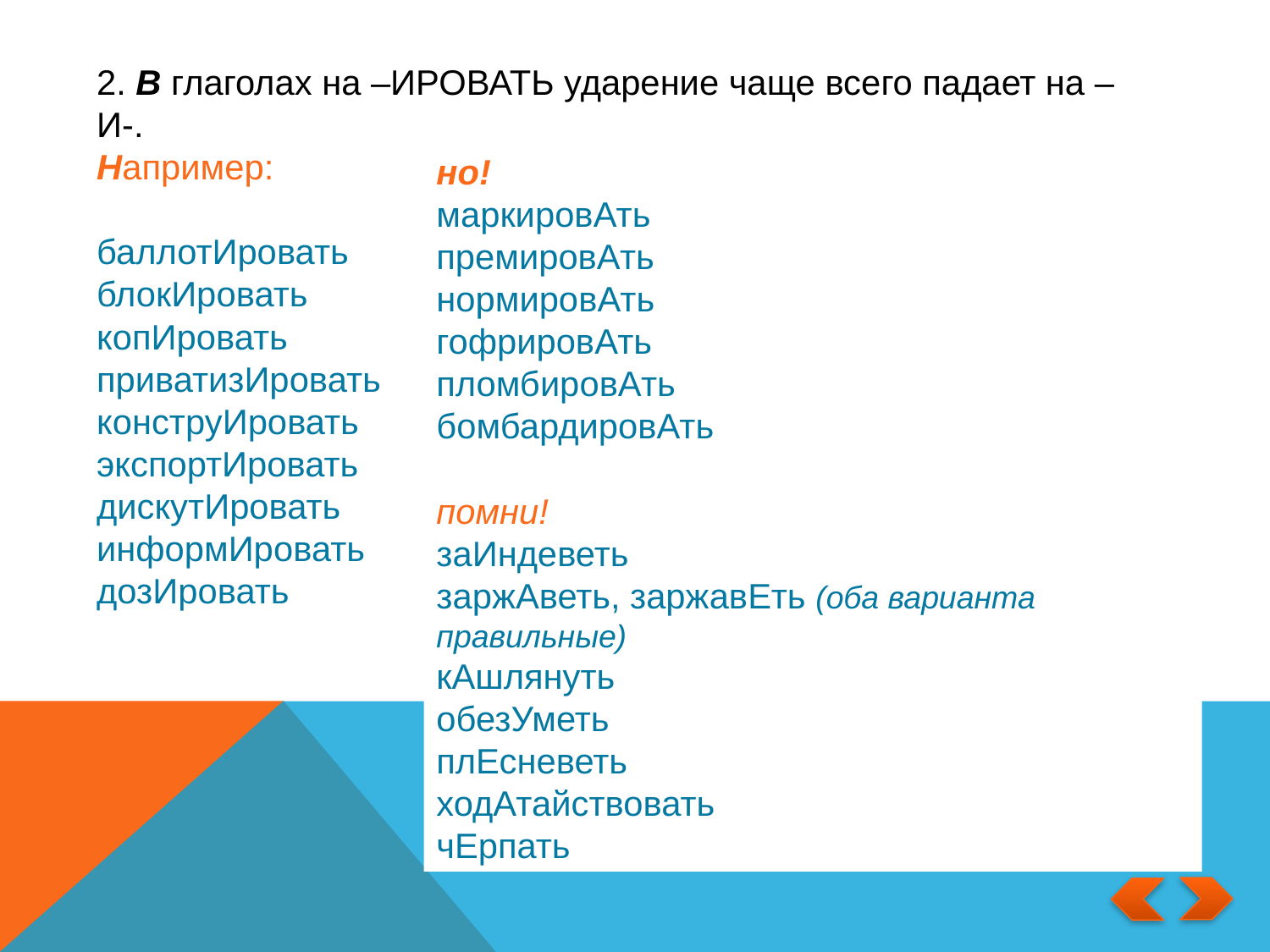

2. В глаголах на –ИРОВАТЬ ударение чаще всего падает на –И-.
Например:
баллотИровать
блокИровать
копИровать
приватизИровать
конструИровать
экспортИровать
дискутИровать
информИровать
дозИровать
но!
маркировАть
премировАть
нормировАть
гофрировАть
пломбировАть
бомбардировАть
помни!
заИндеветь
заржАветь, заржавЕть (оба варианта правильные)
кАшлянуть
обезУметь
плЕсневеть
ходАтайствовать
чЕрпать